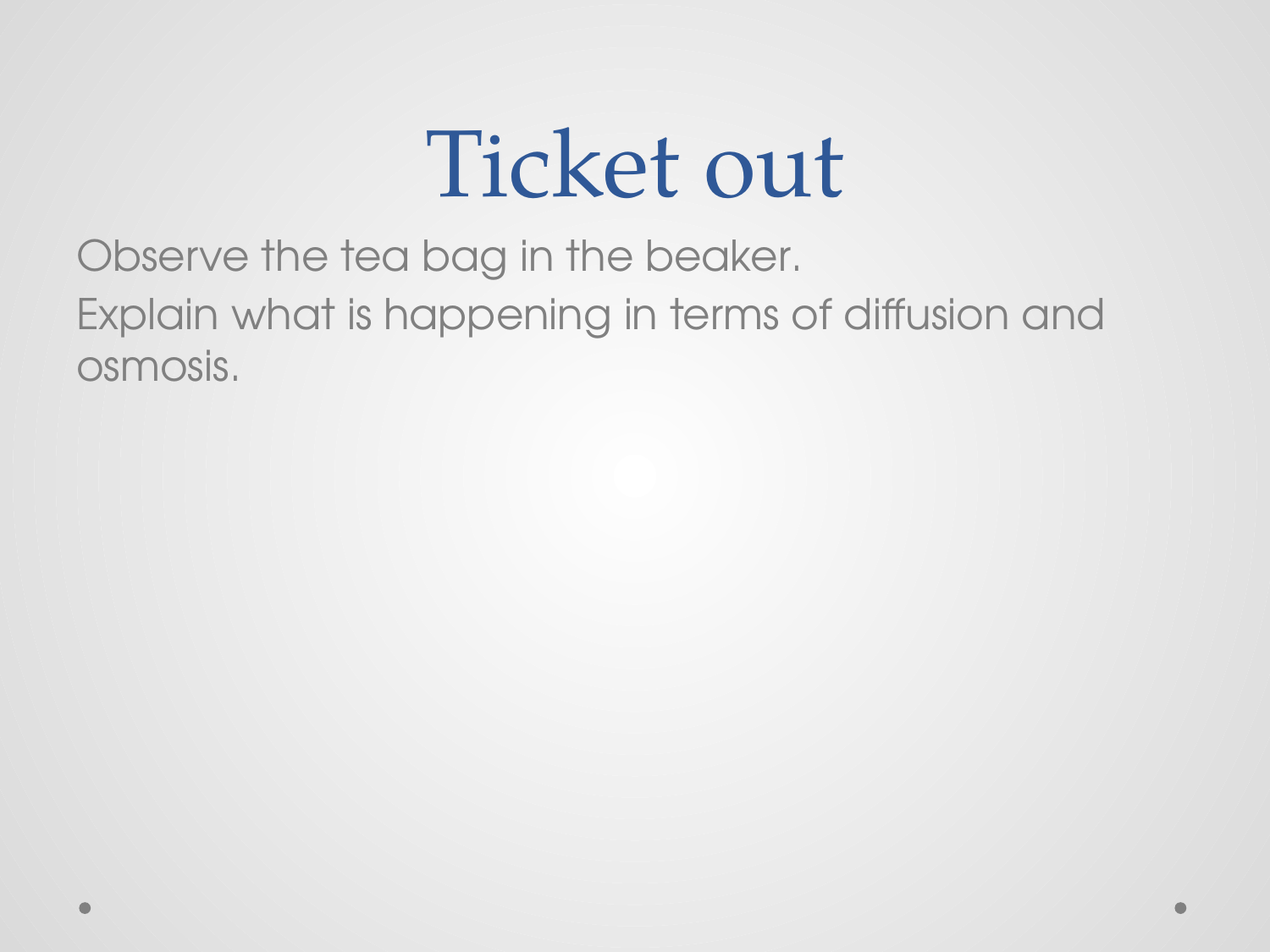

# Ticket out
Observe the tea bag in the beaker.
Explain what is happening in terms of diffusion and osmosis.